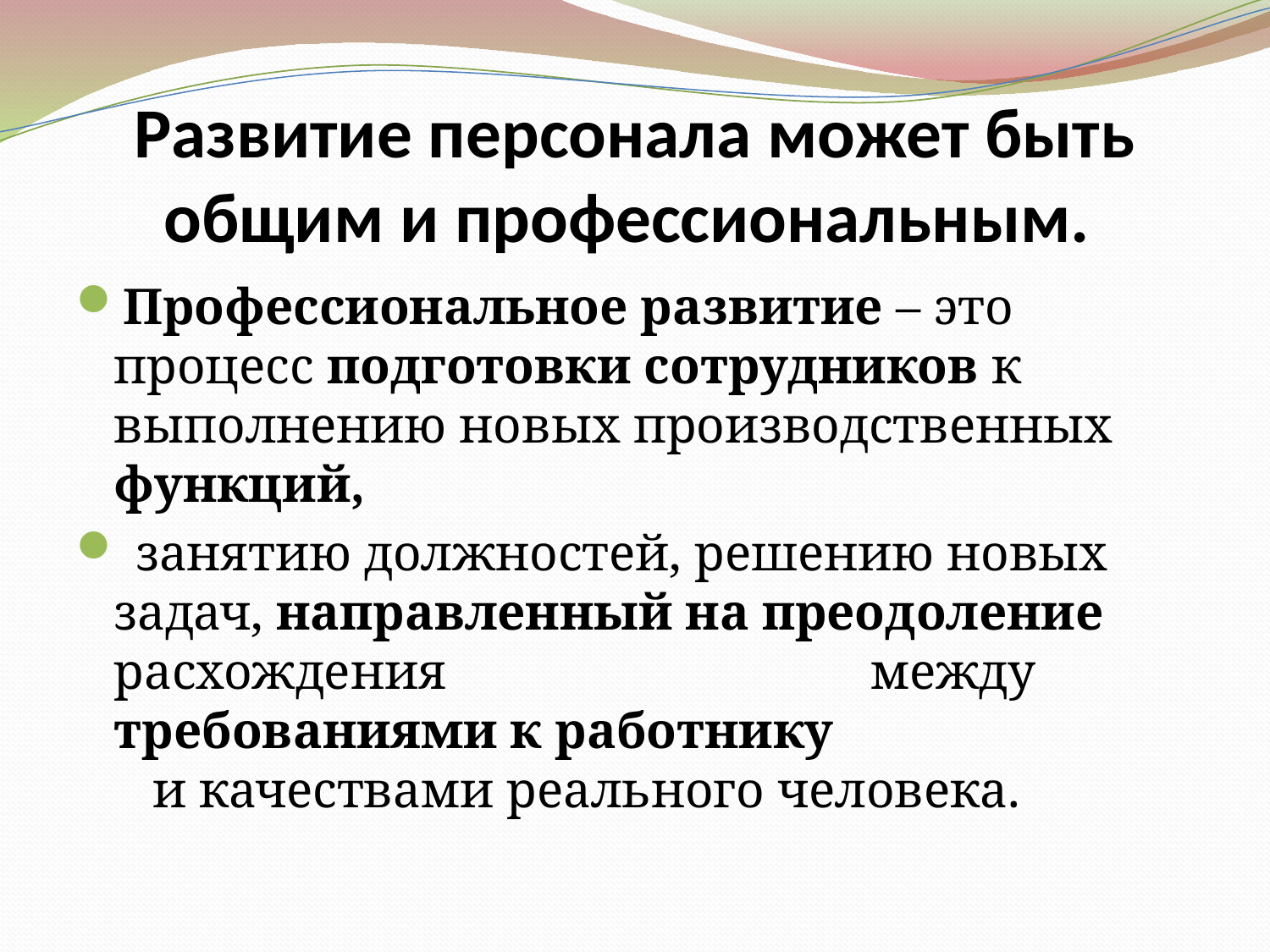

# Развитие персонала может быть общим и профессиональным.
Профессиональное развитие – это процесс подготовки сотрудников к выполнению новых производственных функций,
 занятию должностей, решению новых задач, направленный на преодоление расхождения                                 между требованиями к работнику                               и качествами реального человека.